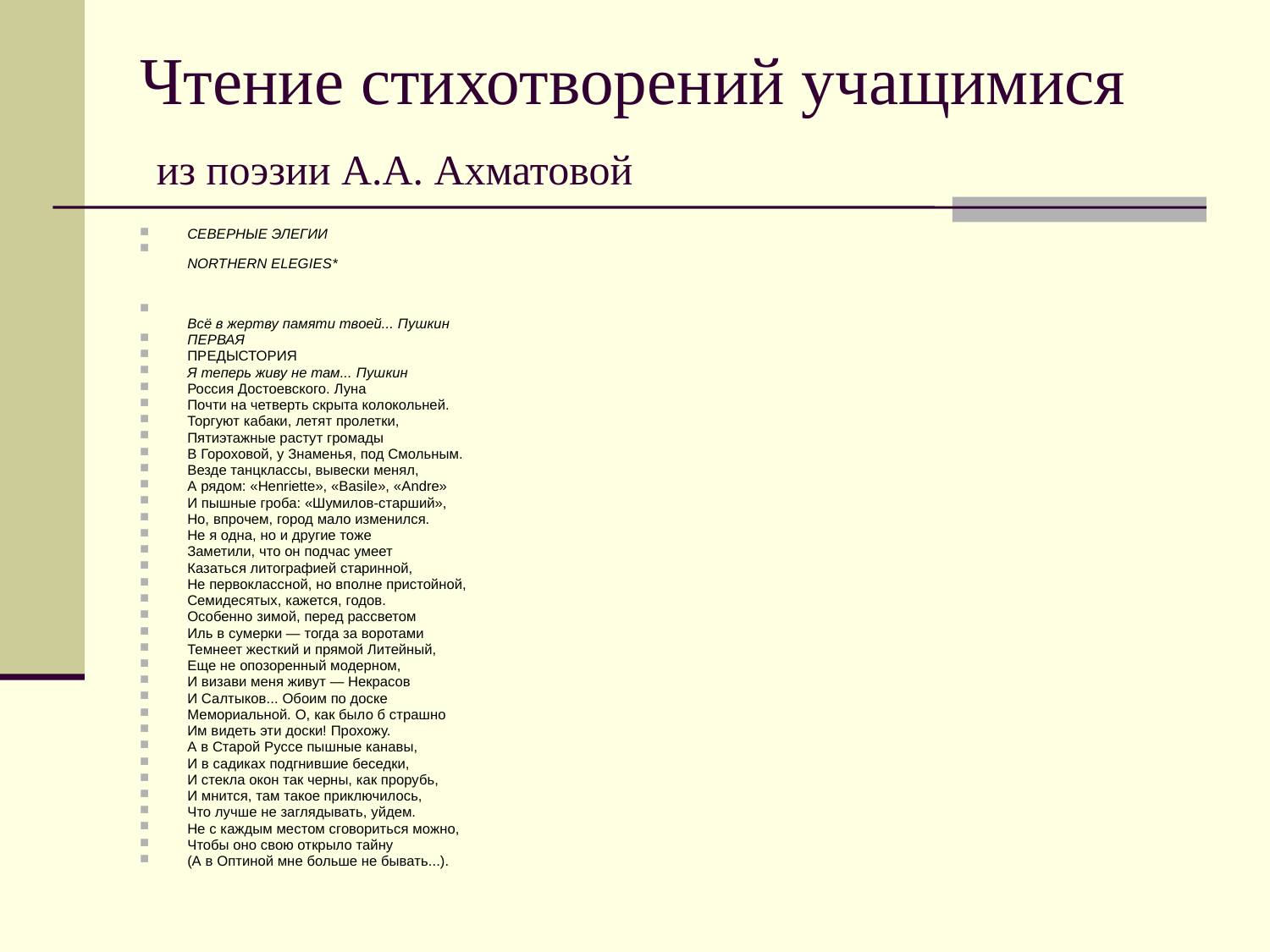

# Чтение стихотворений учащимися из поэзии А.А. Ахматовой
СЕВЕРНЫЕ ЭЛЕГИИ
NORTHERN ELEGIES*

Всё в жертву памяти твоей... Пушкин
ПЕРВАЯ
ПРЕДЫСТОРИЯ
Я теперь живу не там... Пушкин
Россия Достоевского. Луна
Почти на четверть скрыта колокольней.
Торгуют кабаки, летят пролетки,
Пятиэтажные растут громады
В Гороховой, у Знаменья, под Смольным.
Везде танцклассы, вывески менял,
А рядом: «Henriette», «Basile», «Andre»
И пышные гроба: «Шумилов-старший»,
Но, впрочем, город мало изменился.
Не я одна, но и другие тоже
Заметили, что он подчас умеет
Казаться литографией старинной,
Не первоклассной, но вполне пристойной,
Семидесятых, кажется, годов.
Особенно зимой, перед рассветом
Иль в сумерки — тогда за воротами
Темнеет жесткий и прямой Литейный,
Еще не опозоренный модерном,
И визави меня живут — Некрасов
И Салтыков... Обоим по доске
Мемориальной. О, как было б страшно
Им видеть эти доски! Прохожу.
А в Старой Руссе пышные канавы,
И в садиках подгнившие беседки,
И стекла окон так черны, как прорубь,
И мнится, там такое приключилось,
Что лучше не заглядывать, уйдем.
Не с каждым местом сговориться можно,
Чтобы оно свою открыло тайну
(А в Оптиной мне больше не бывать...).